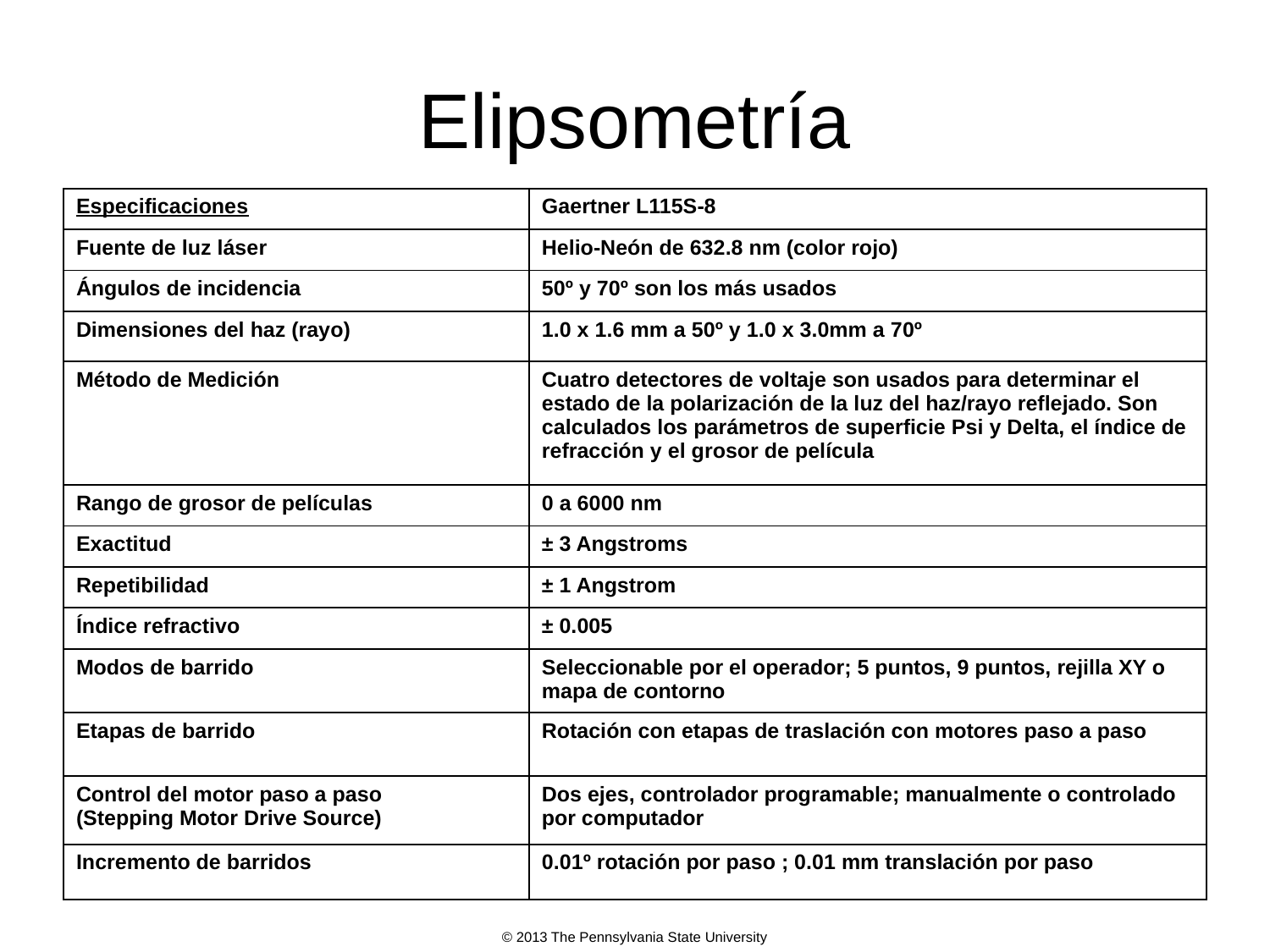

# Elipsometría
| Especificaciones | Gaertner L115S-8 |
| --- | --- |
| Fuente de luz láser | Helio-Neón de 632.8 nm (color rojo) |
| Ángulos de incidencia | 50º y 70º son los más usados |
| Dimensiones del haz (rayo) | 1.0 x 1.6 mm a 50º y 1.0 x 3.0mm a 70º |
| Método de Medición | Cuatro detectores de voltaje son usados para determinar el estado de la polarización de la luz del haz/rayo reflejado. Son calculados los parámetros de superficie Psi y Delta, el índice de refracción y el grosor de película |
| Rango de grosor de películas | 0 a 6000 nm |
| Exactitud | ± 3 Angstroms |
| Repetibilidad | ± 1 Angstrom |
| Índice refractivo | ± 0.005 |
| Modos de barrido | Seleccionable por el operador; 5 puntos, 9 puntos, rejilla XY o mapa de contorno |
| Etapas de barrido | Rotación con etapas de traslación con motores paso a paso |
| Control del motor paso a paso (Stepping Motor Drive Source) | Dos ejes, controlador programable; manualmente o controlado por computador |
| Incremento de barridos | 0.01º rotación por paso ; 0.01 mm translación por paso |